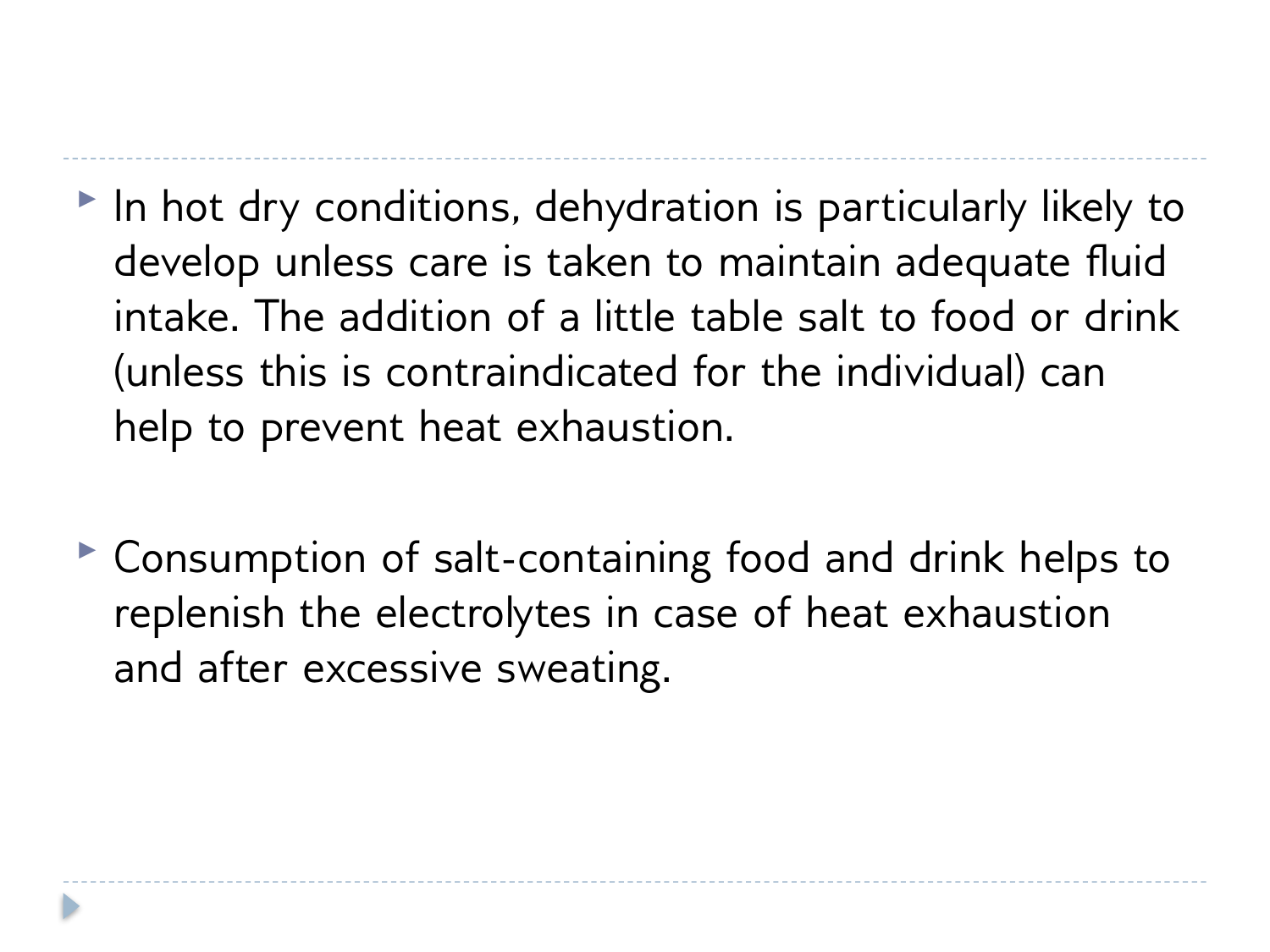

#
In hot dry conditions, dehydration is particularly likely to develop unless care is taken to maintain adequate fluid intake. The addition of a little table salt to food or drink (unless this is contraindicated for the individual) can help to prevent heat exhaustion.

Consumption of salt-containing food and drink helps to replenish the electrolytes in case of heat exhaustion and after excessive sweating.